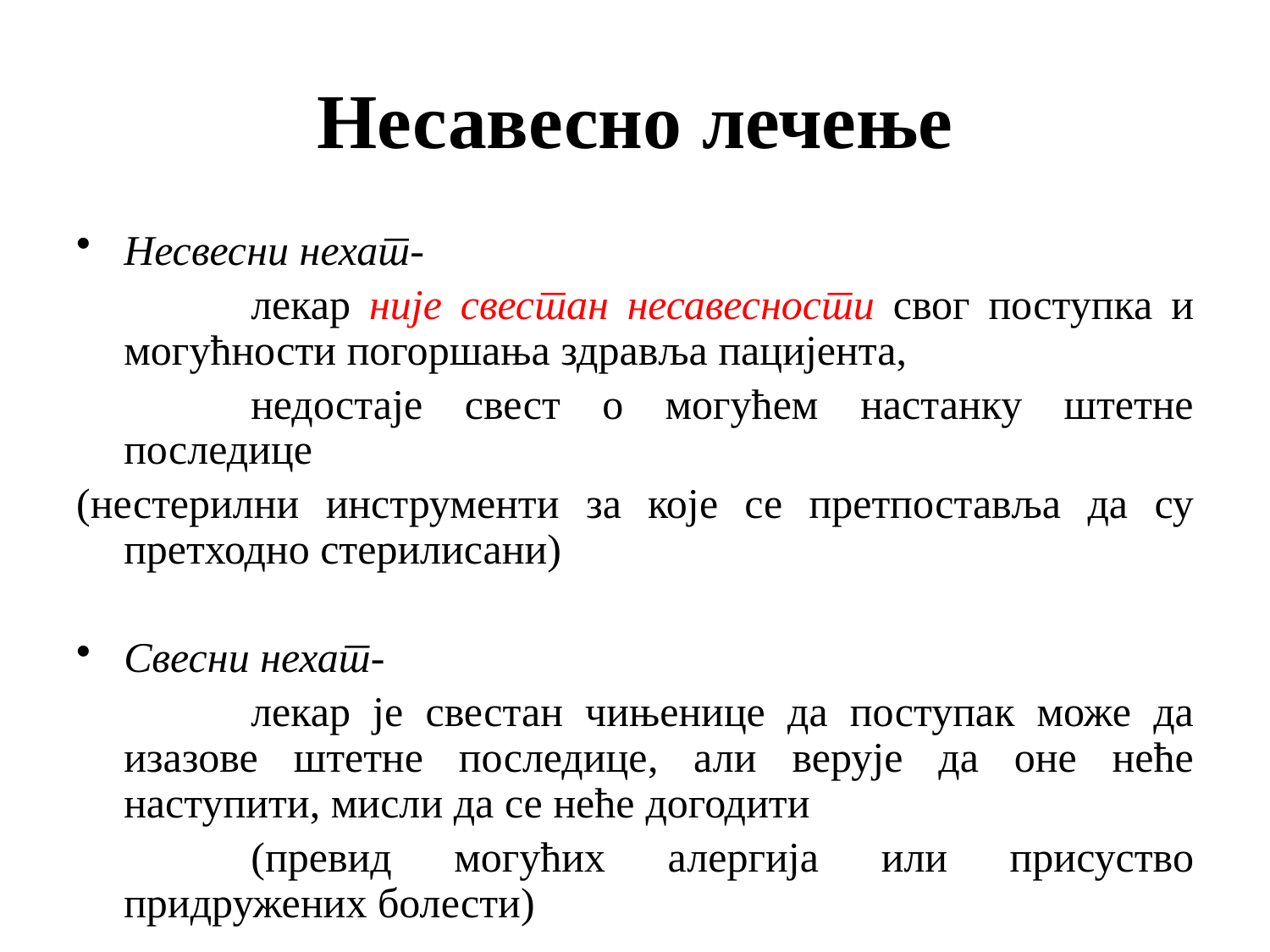

Несавесно лечење
Несвесни нехат-
		лекар није свестан несавесности свог поступка и могућности погоршања здравља пацијента,
		недостаје свест о могућем настанку штетне последице
(нестерилни инструменти за које се претпоставља да су претходно стерилисани)

Свесни нехат-
		лекар је свестан чињенице да поступак може да изазове штетне последице, али верује да оне неће наступити, мисли да се неће догодити
		(превид могућих алергија или присуство придружених болести)